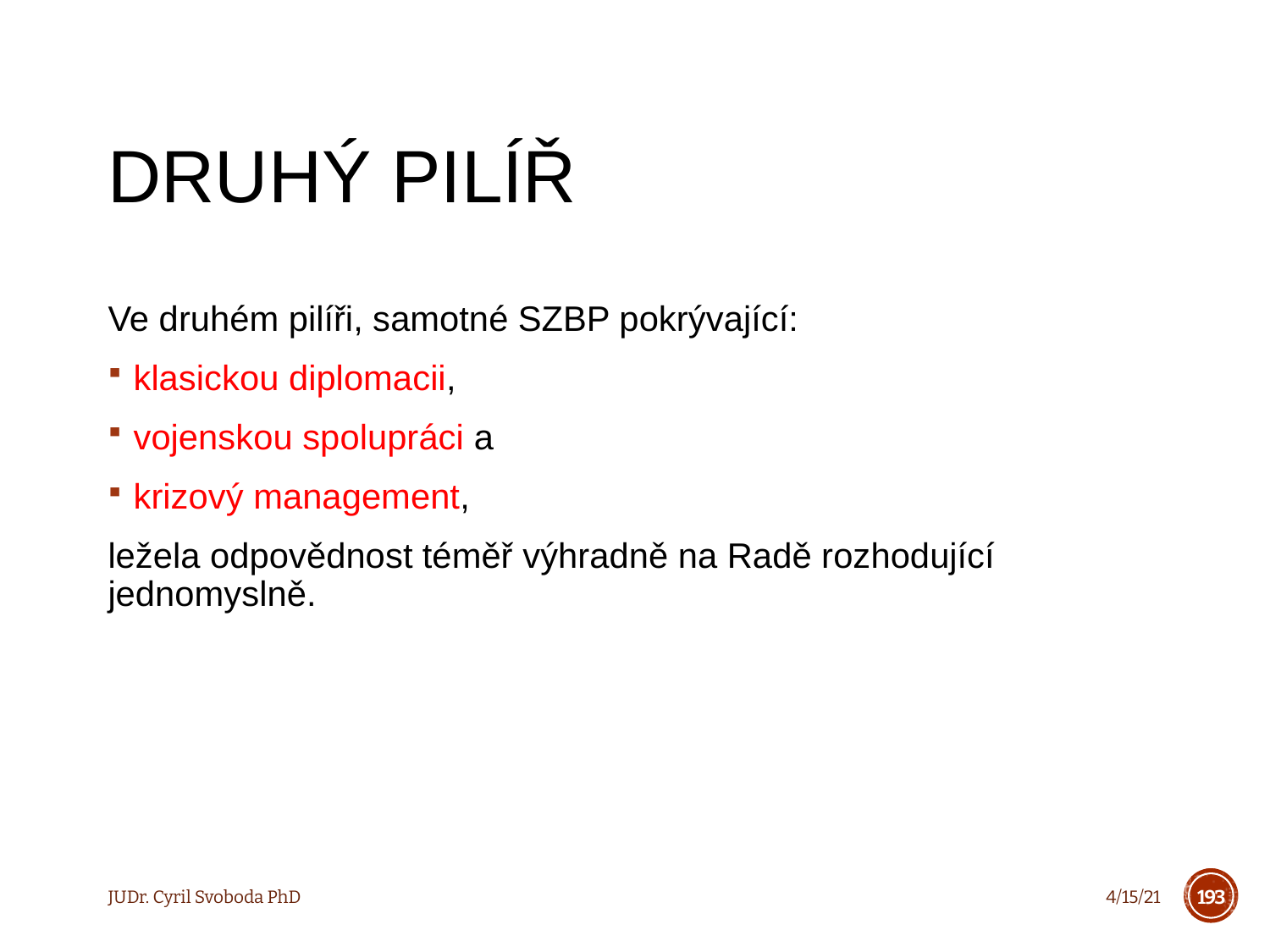

# Druhý pilíř
Ve druhém pilíři, samotné SZBP pokrývající:
klasickou diplomacii,
vojenskou spolupráci a
krizový management,
ležela odpovědnost téměř výhradně na Radě rozhodující jednomyslně.

JUDr. Cyril Svoboda PhD
4/15/21
193